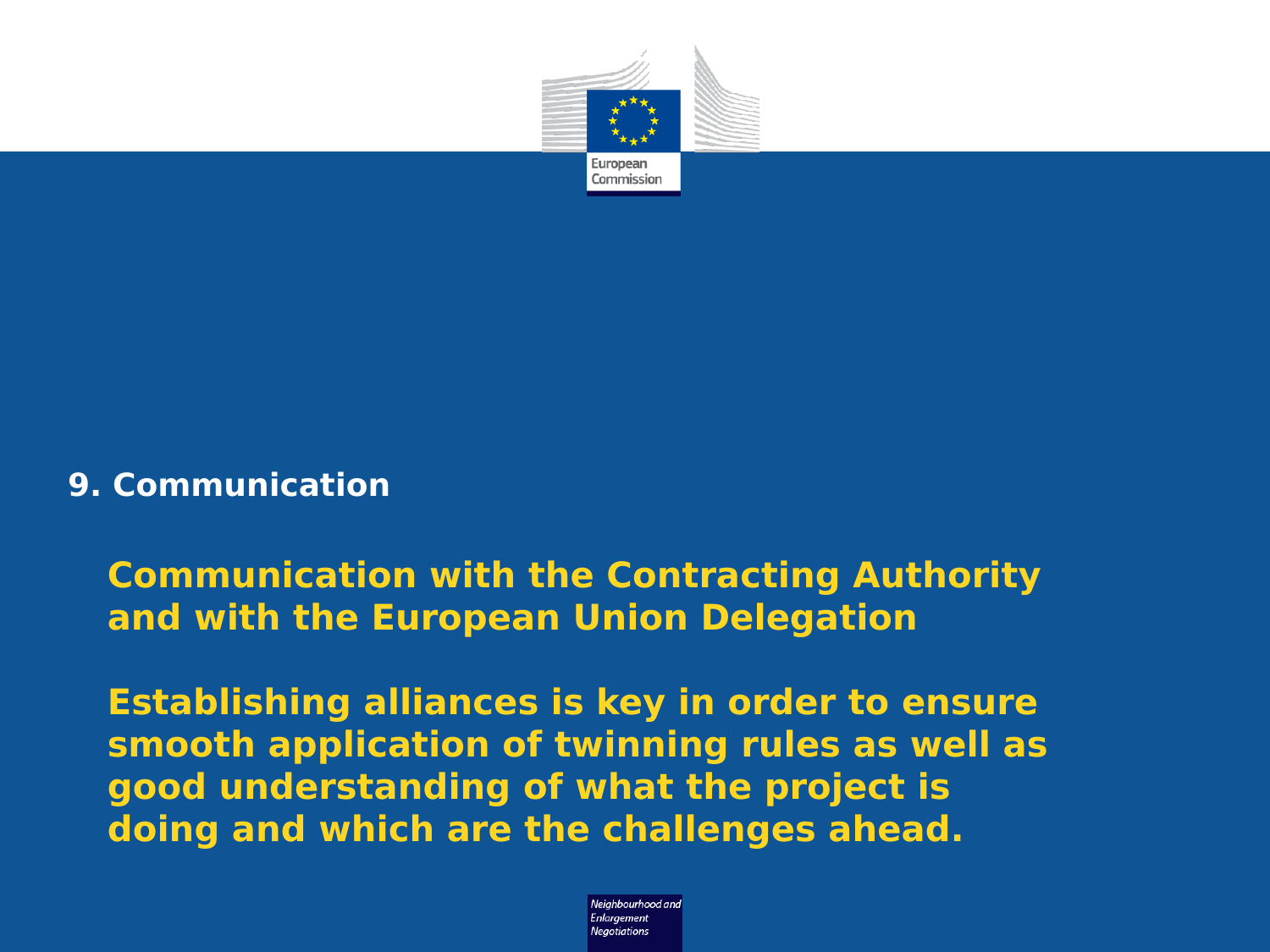

# Practical advice provided to RTAs

9. Communication

Communication with the Contracting Authority and with the European Union Delegation

Establishing alliances is key in order to ensure smooth application of twinning rules as well as good understanding of what the project is doing and which are the challenges ahead.